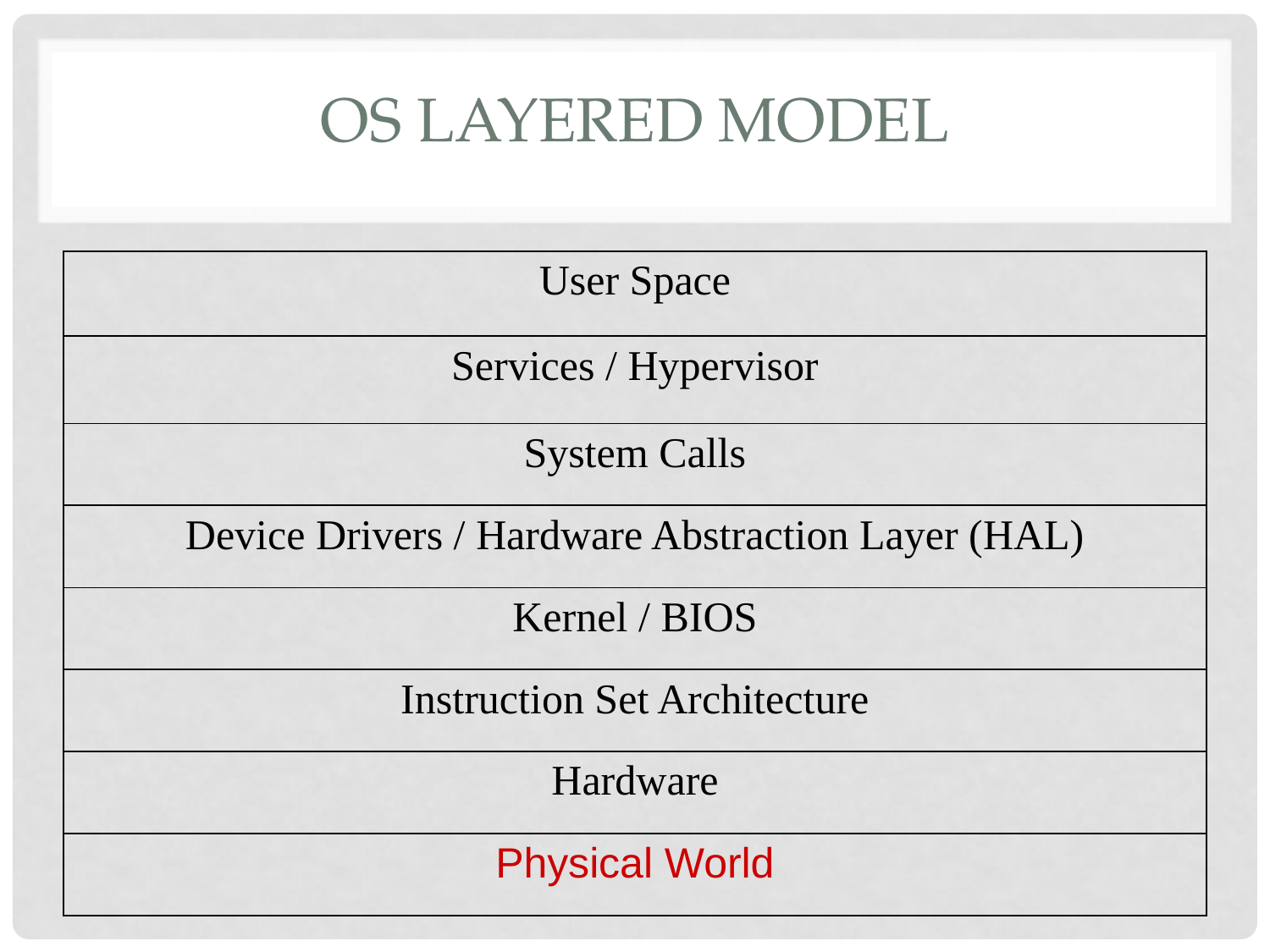

# OS Layered Model
| User Space |
| --- |
| Services / Hypervisor |
| System Calls |
| Device Drivers / Hardware Abstraction Layer (HAL) |
| Kernel / BIOS |
| Instruction Set Architecture |
| Hardware |
| Physical World |